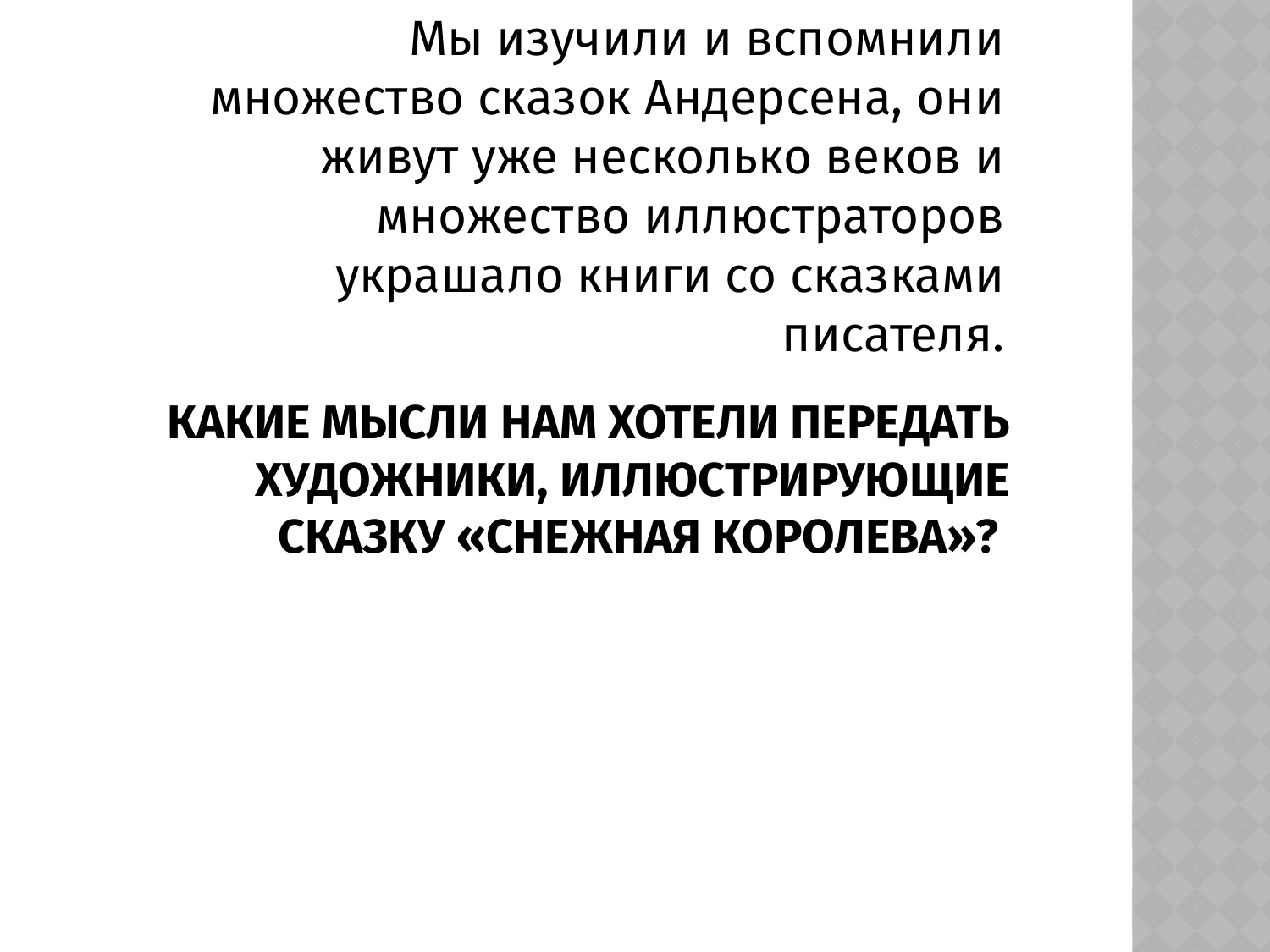

Мы изучили и вспомнили множество сказок Андерсена, они живут уже несколько веков и множество иллюстраторов украшало книги со сказками писателя.
# Какие мысли нам хотели передать художники, иллюстрирующие сказку «Снежная королева»?